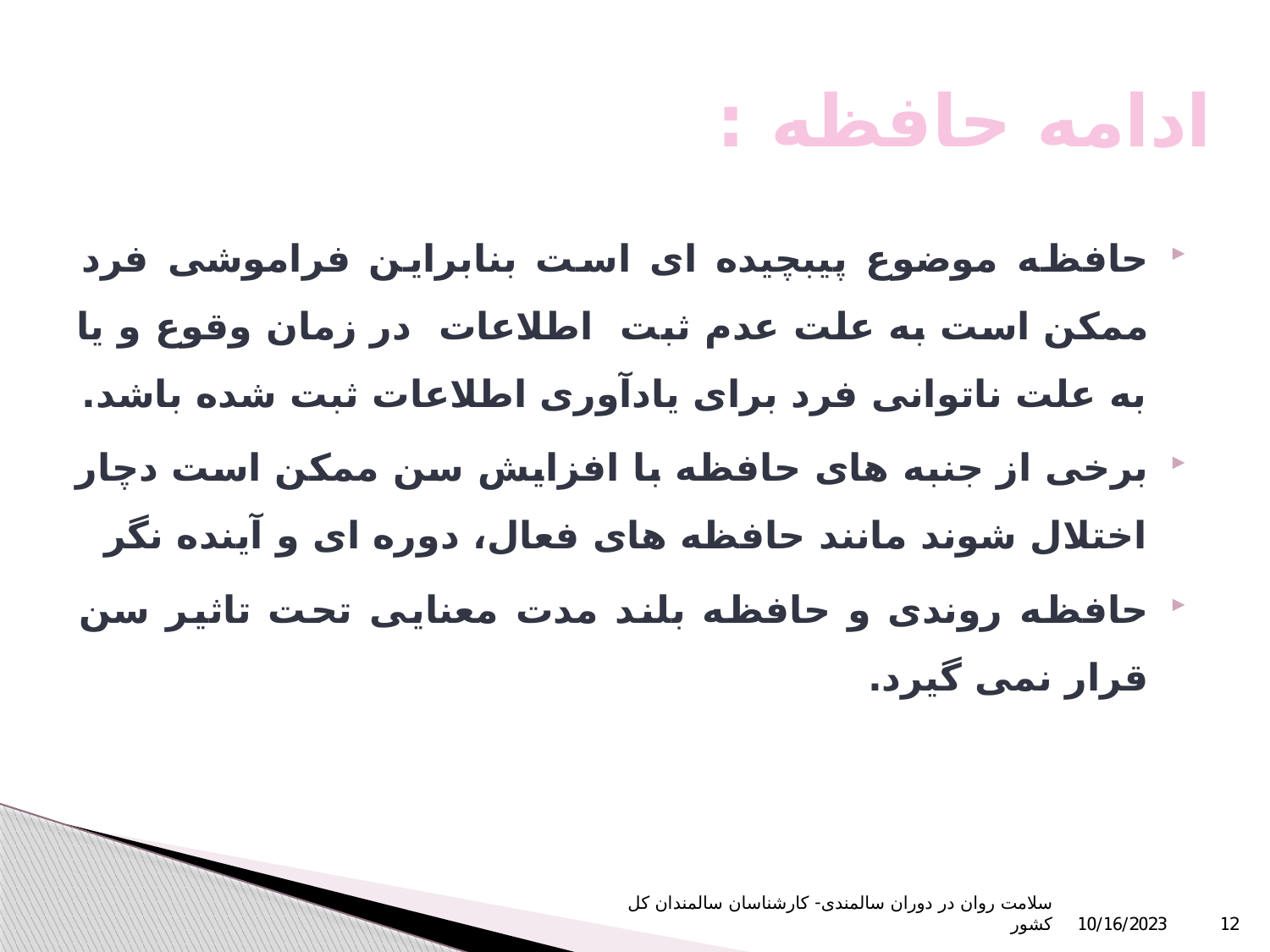

# ادامه حافظه :
حافظه موضوع پیبچیده ای است بنابراین فراموشی فرد ممکن است به علت عدم ثبت  اطلاعات  در زمان وقوع و یا به علت ناتوانی فرد برای یادآوری اطلاعات ثبت شده باشد.
برخی از جنبه های حافظه با افزایش سن ممکن است دچار اختلال شوند مانند حافظه های فعال، دوره ای و آینده نگر
حافظه روندی و حافظه بلند مدت معنایی تحت تاثیر سن قرار نمی گیرد.
سلامت روان در دوران سالمندی- کارشناسان سالمندان کل کشور
10/16/2023
12